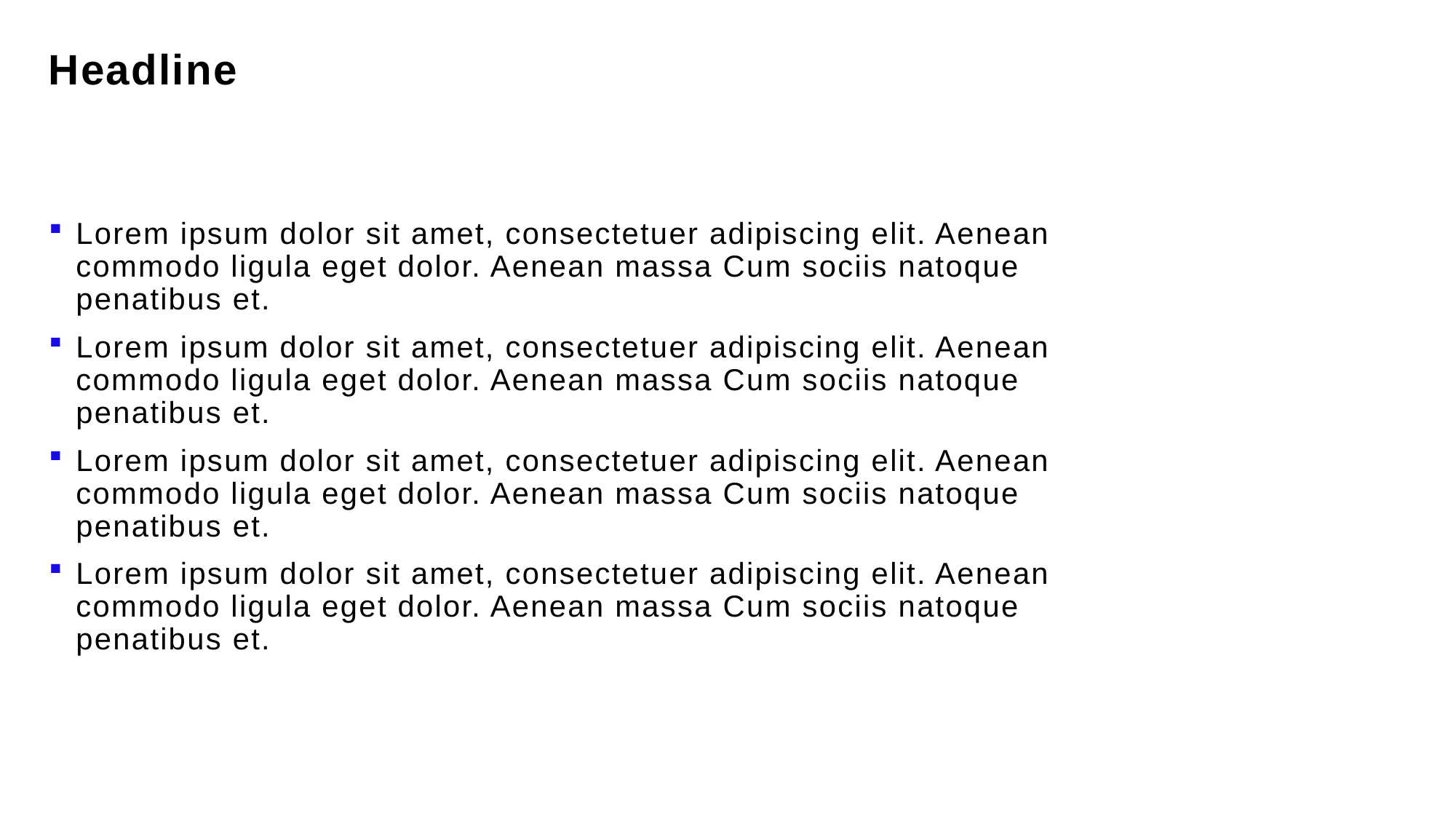

# Headline
Lorem ipsum dolor sit amet, consectetuer adipiscing elit. Aenean commodo ligula eget dolor. Aenean massa Cum sociis natoque penatibus et.
Lorem ipsum dolor sit amet, consectetuer adipiscing elit. Aenean commodo ligula eget dolor. Aenean massa Cum sociis natoque penatibus et.
Lorem ipsum dolor sit amet, consectetuer adipiscing elit. Aenean commodo ligula eget dolor. Aenean massa Cum sociis natoque penatibus et.
Lorem ipsum dolor sit amet, consectetuer adipiscing elit. Aenean commodo ligula eget dolor. Aenean massa Cum sociis natoque penatibus et.